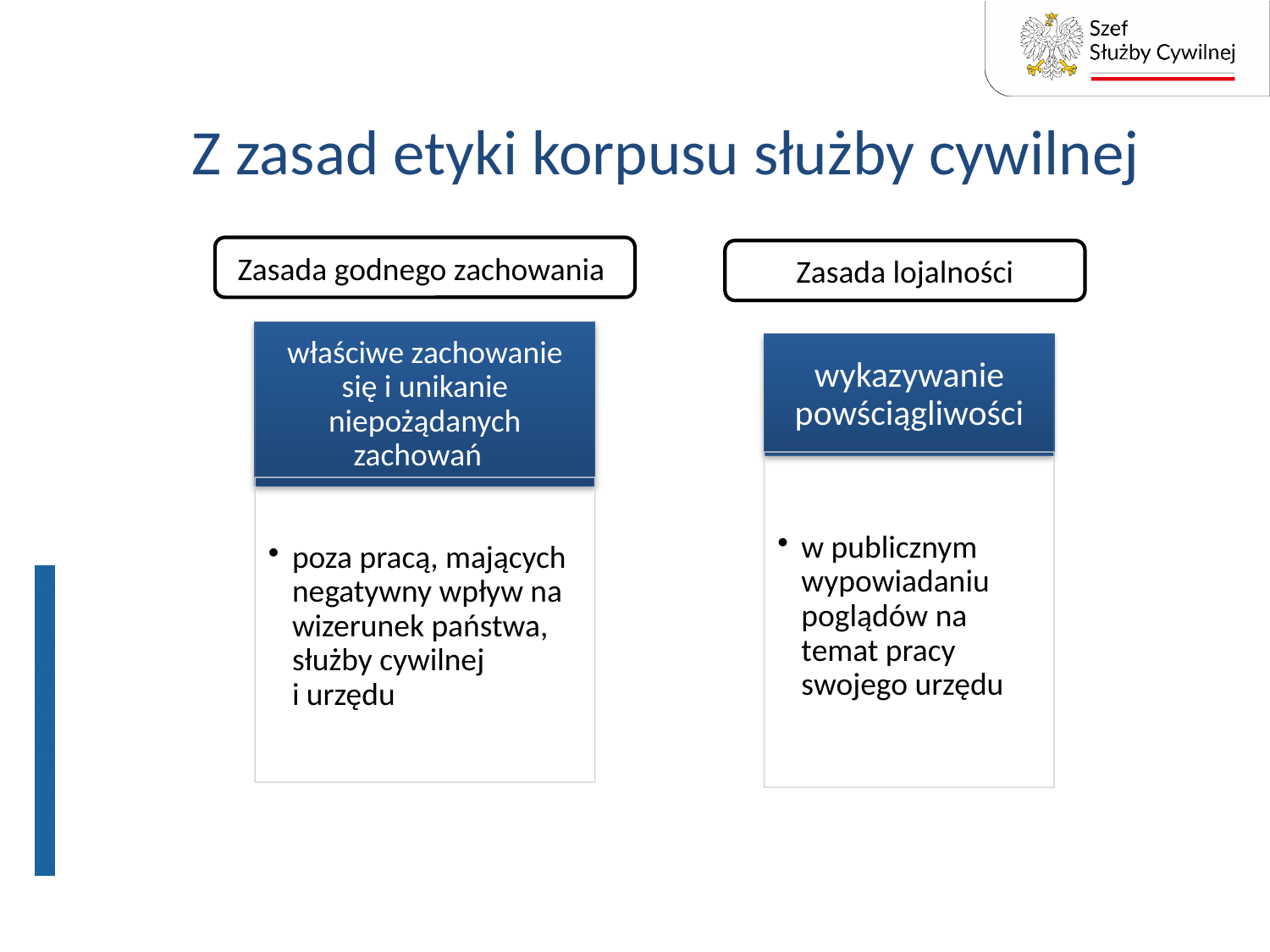

# Z zasad etyki korpusu służby cywilnej
Zasada godnego zachowania
Zasada lojalności
właściwe zachowanie się i unikanie niepożądanych zachowań
poza pracą, mających negatywny wpływ na wizerunek państwa, służby cywilnej
i urzędu
wykazywanie powściągliwości
w publicznym wypowiadaniu poglądów na temat pracy swojego urzędu